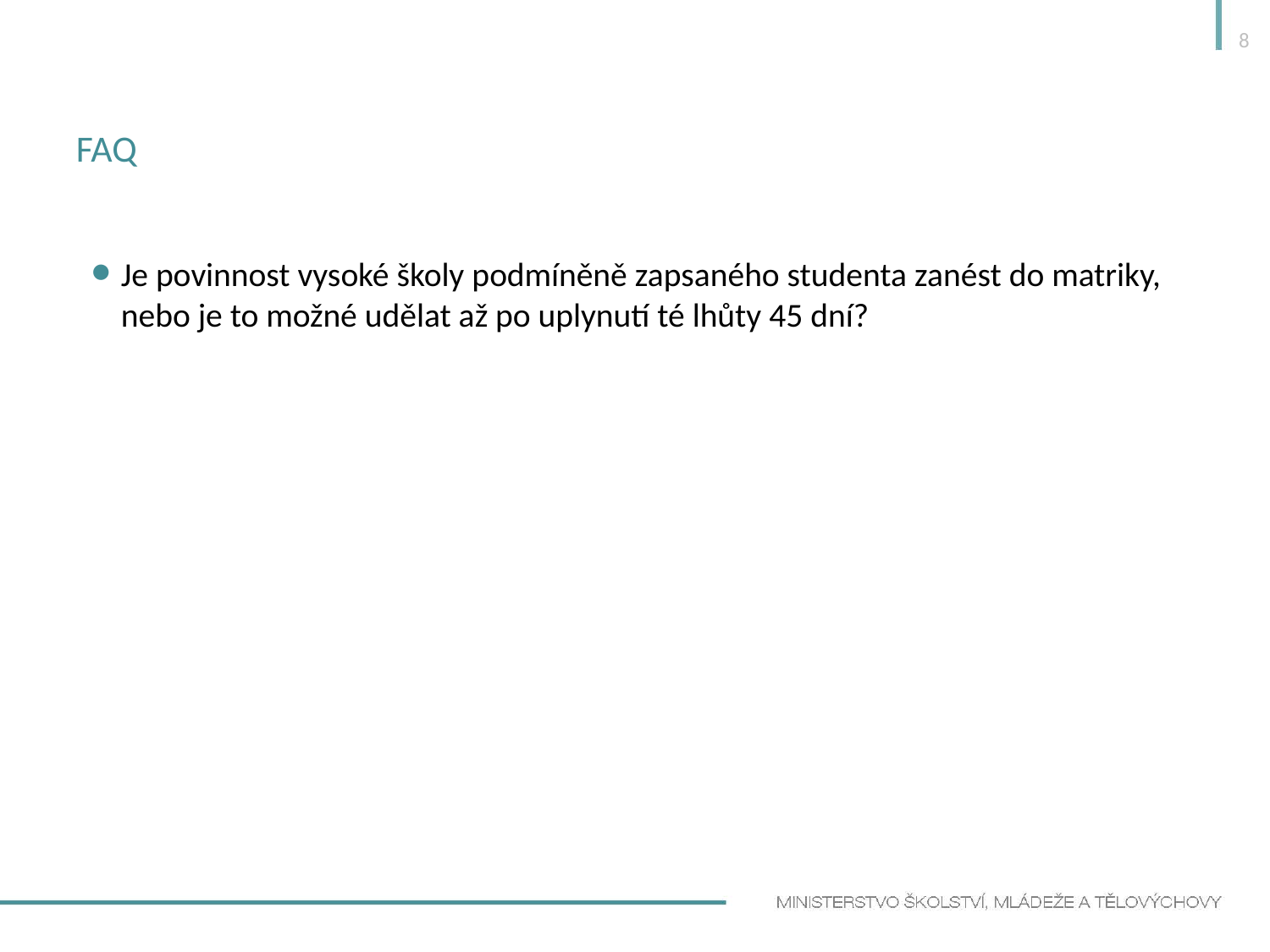

8
# Faq
Je povinnost vysoké školy podmíněně zapsaného studenta zanést do matriky, nebo je to možné udělat až po uplynutí té lhůty 45 dní?